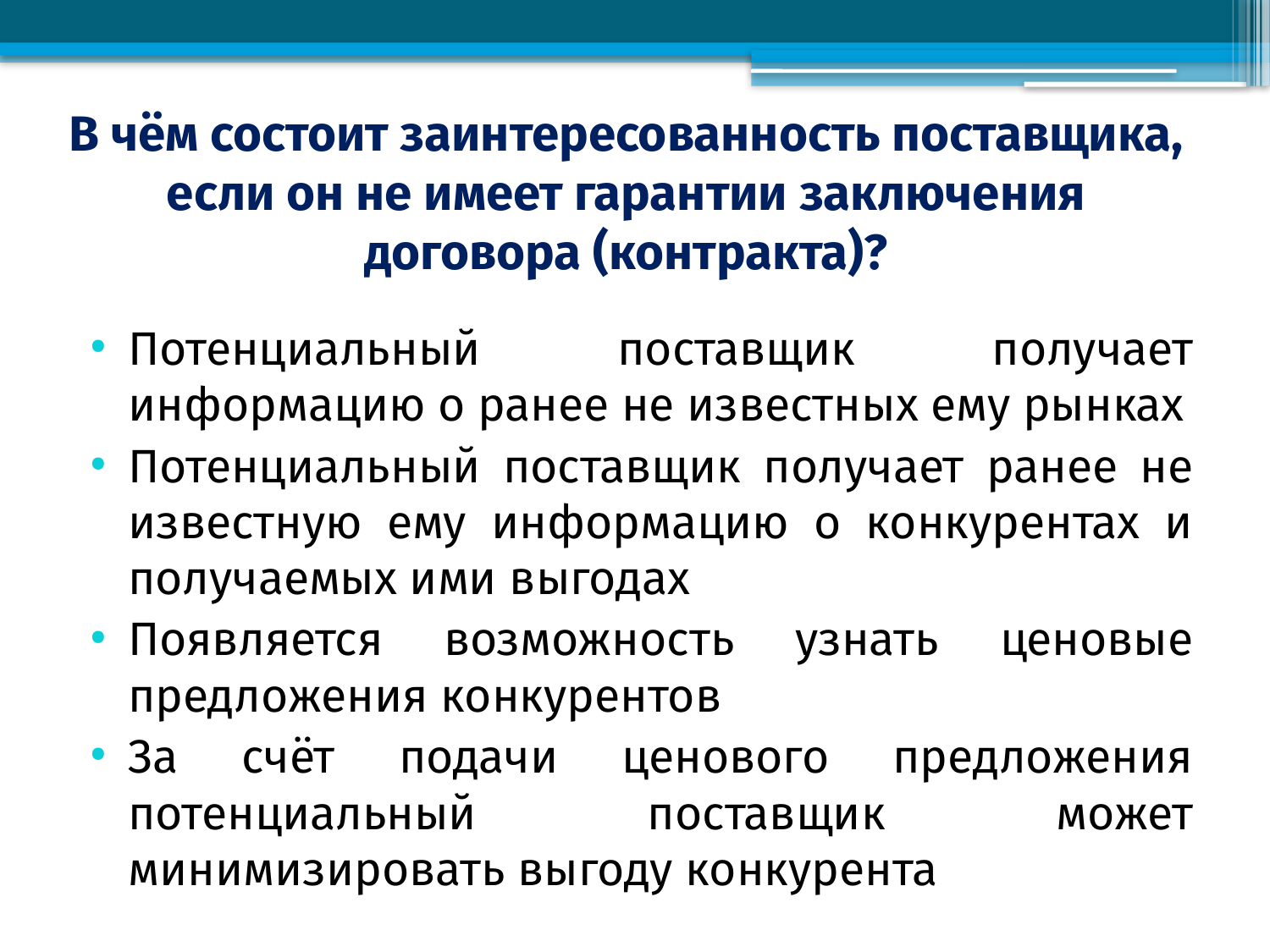

# В чём состоит заинтересованность поставщика, если он не имеет гарантии заключения договора (контракта)?
Потенциальный поставщик получает информацию о ранее не известных ему рынках
Потенциальный поставщик получает ранее не известную ему информацию о конкурентах и получаемых ими выгодах
Появляется возможность узнать ценовые предложения конкурентов
За счёт подачи ценового предложения потенциальный поставщик может минимизировать выгоду конкурента